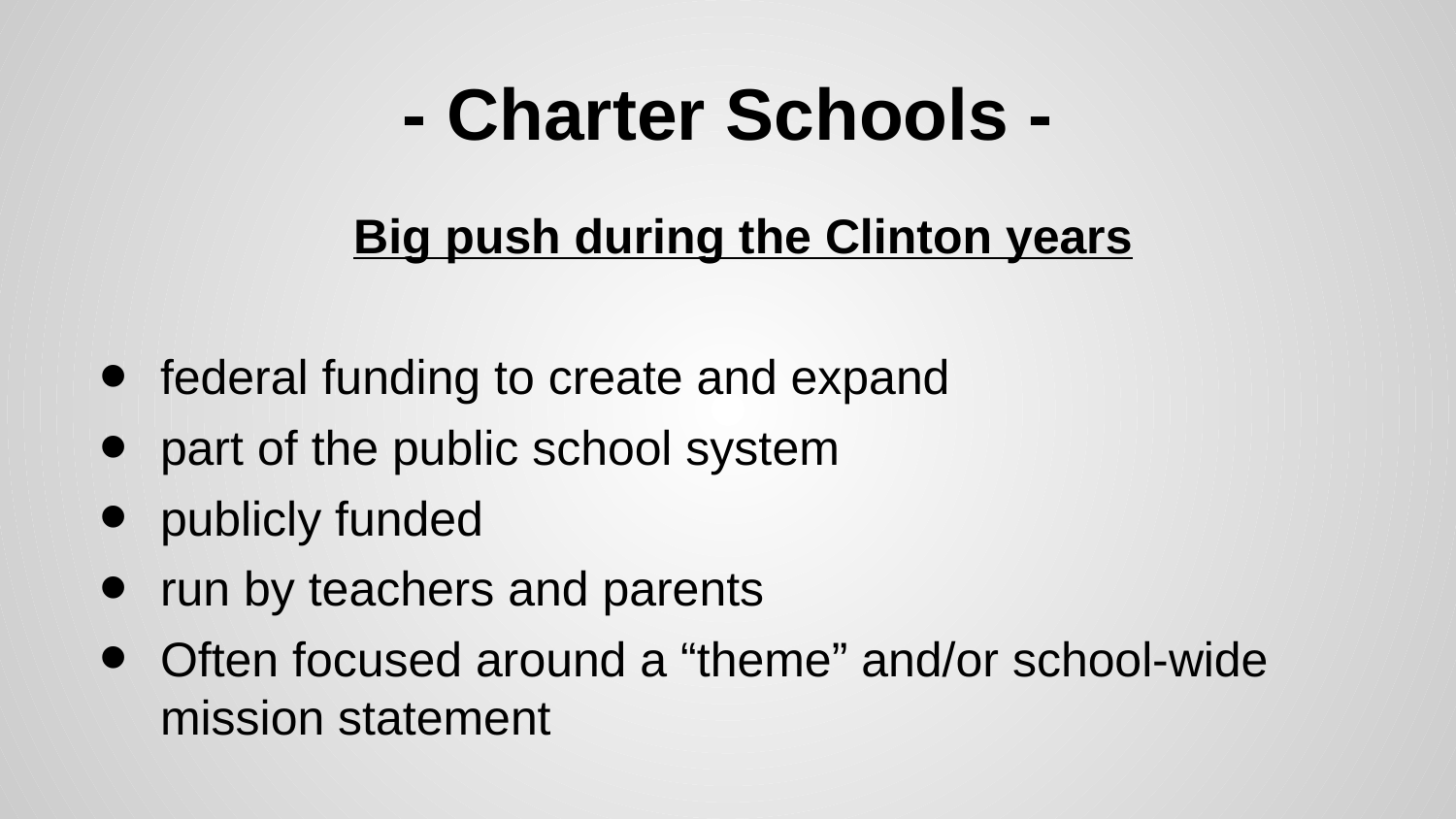

# - Charter Schools -
Big push during the Clinton years

federal funding to create and expand
part of the public school system
publicly funded
run by teachers and parents
Often focused around a “theme” and/or school-wide mission statement

Choice and competition would drive improvement